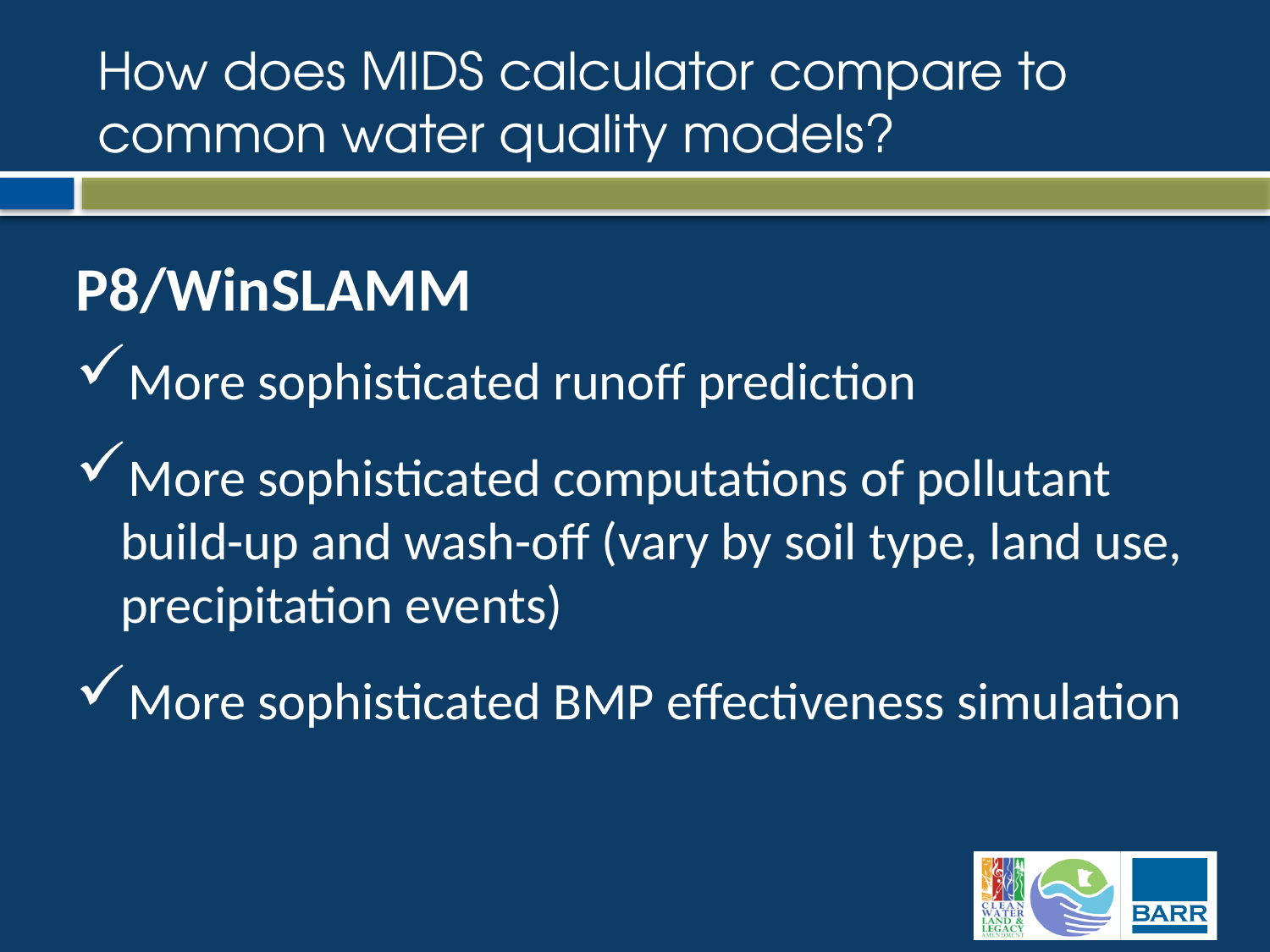

# How does MIDS calculator compare to common water quality models?
P8/WinSLAMM
More sophisticated runoff prediction
More sophisticated computations of pollutant build-up and wash-off (vary by soil type, land use, precipitation events)
More sophisticated BMP effectiveness simulation